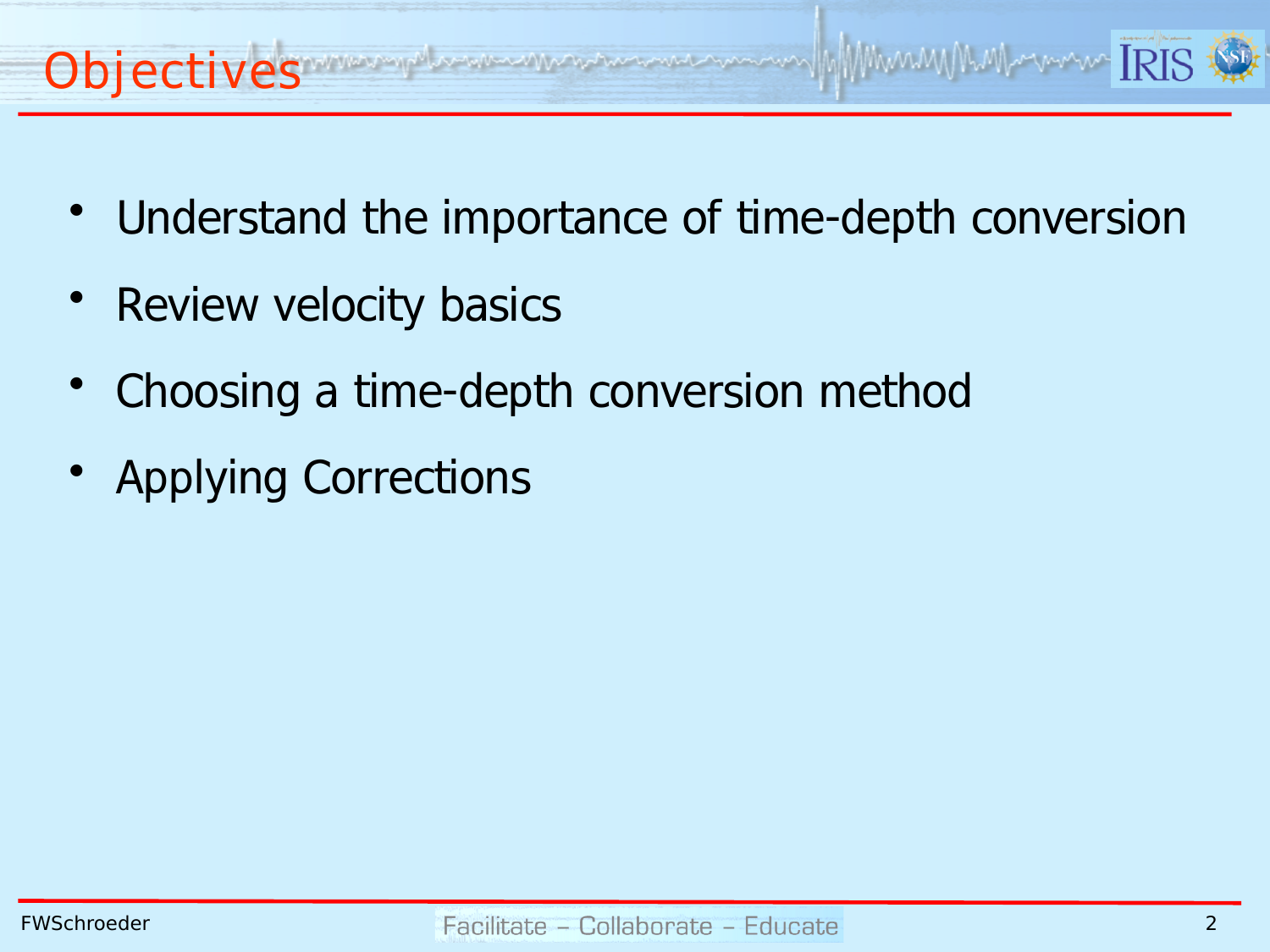

# Objectives

Understand the importance of time-depth conversion
Review velocity basics
Choosing a time-depth conversion method
Applying Corrections